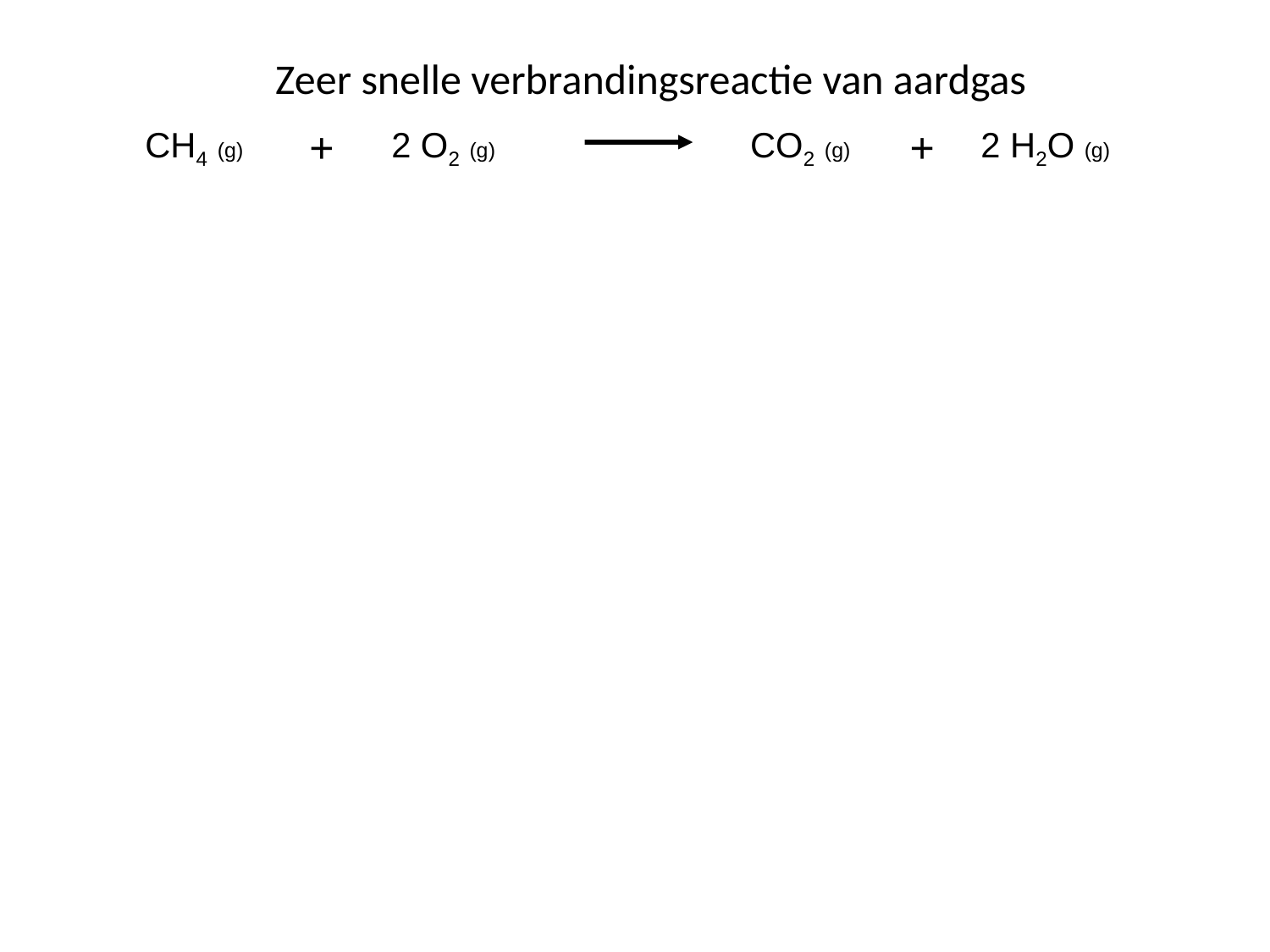

Zeer snelle verbrandingsreactie van aardgas
+
+
        CH4 (g)                         2 O2 (g)                                           CO2 (g)                      2 H2O (g)